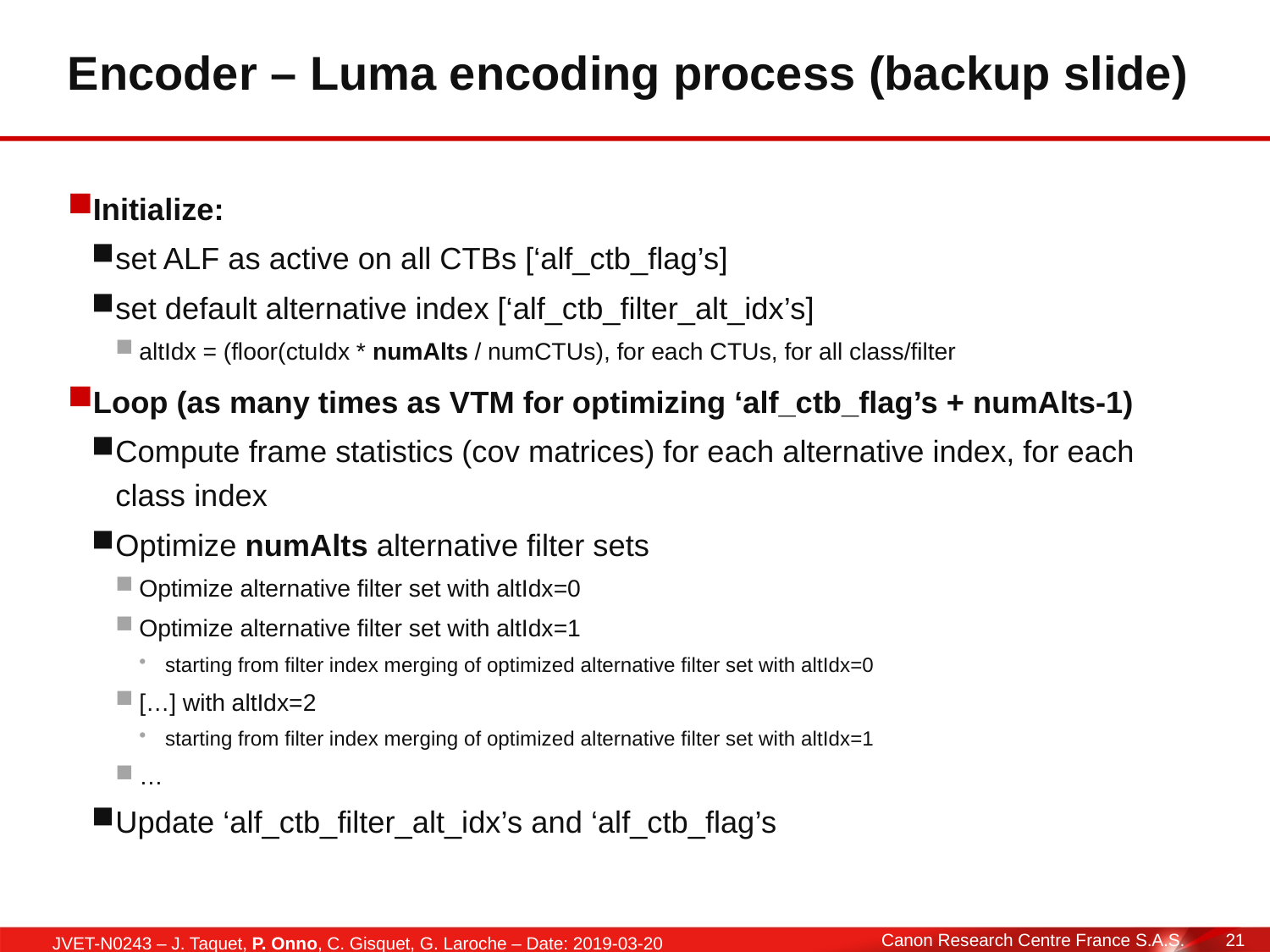

# Encoder – Luma encoding process (backup slide)
Initialize:
set ALF as active on all CTBs [‘alf_ctb_flag’s]
set default alternative index [‘alf_ctb_filter_alt_idx’s]
altIdx = (floor(ctuIdx * numAlts / numCTUs), for each CTUs, for all class/filter
Loop (as many times as VTM for optimizing ‘alf_ctb_flag’s + numAlts-1)
Compute frame statistics (cov matrices) for each alternative index, for each class index
Optimize numAlts alternative filter sets
Optimize alternative filter set with altIdx=0
Optimize alternative filter set with altIdx=1
starting from filter index merging of optimized alternative filter set with altIdx=0
[…] with altIdx=2
starting from filter index merging of optimized alternative filter set with altIdx=1
…
Update ‘alf_ctb_filter_alt_idx’s and ‘alf_ctb_flag’s
Canon Research Centre France S.A.S.
21